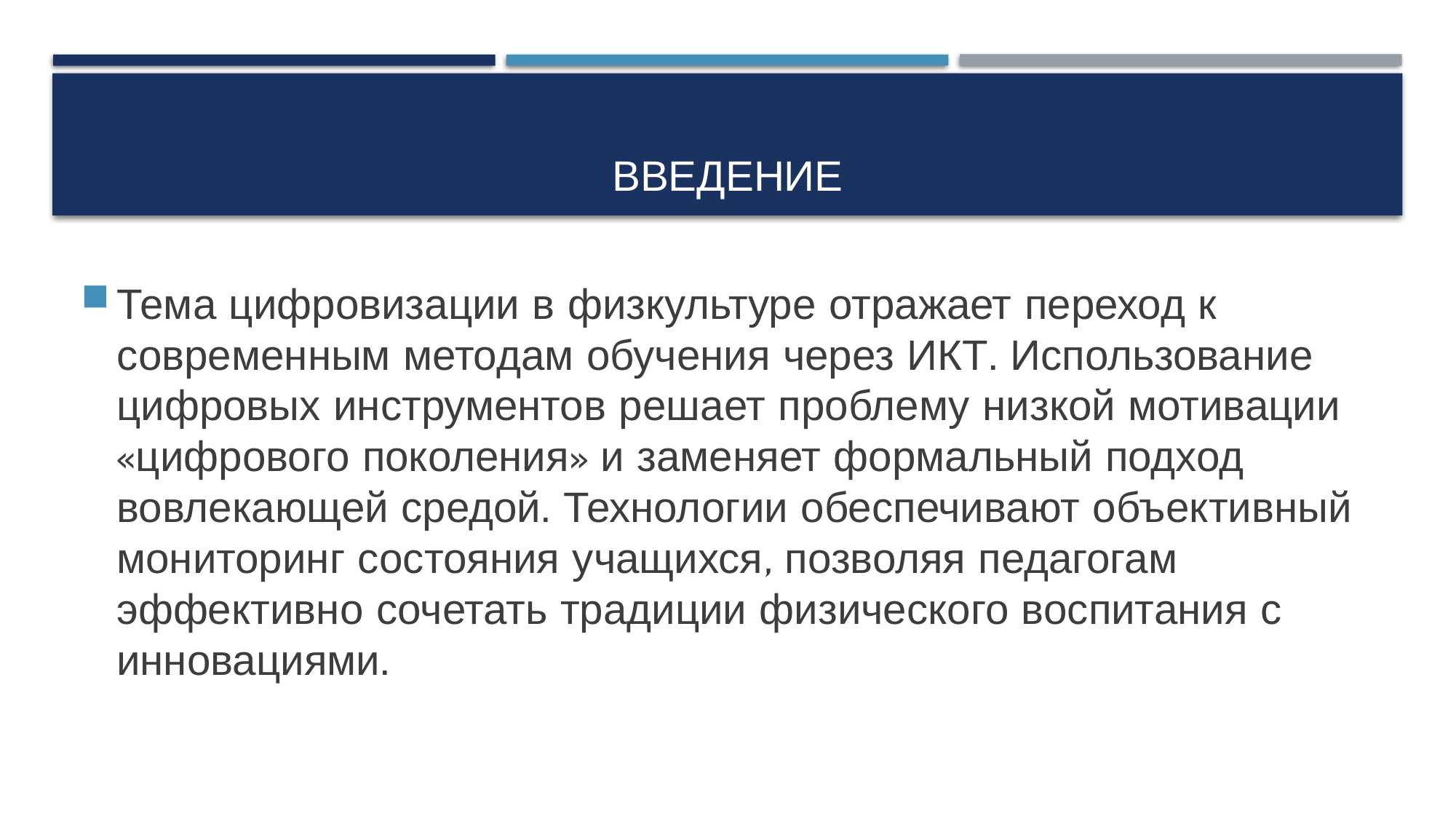

# Введение
Тема цифровизации в физкультуре отражает переход к современным методам обучения через ИКТ. Использование цифровых инструментов решает проблему низкой мотивации «цифрового поколения» и заменяет формальный подход вовлекающей средой. Технологии обеспечивают объективный мониторинг состояния учащихся, позволяя педагогам эффективно сочетать традиции физического воспитания с инновациями.